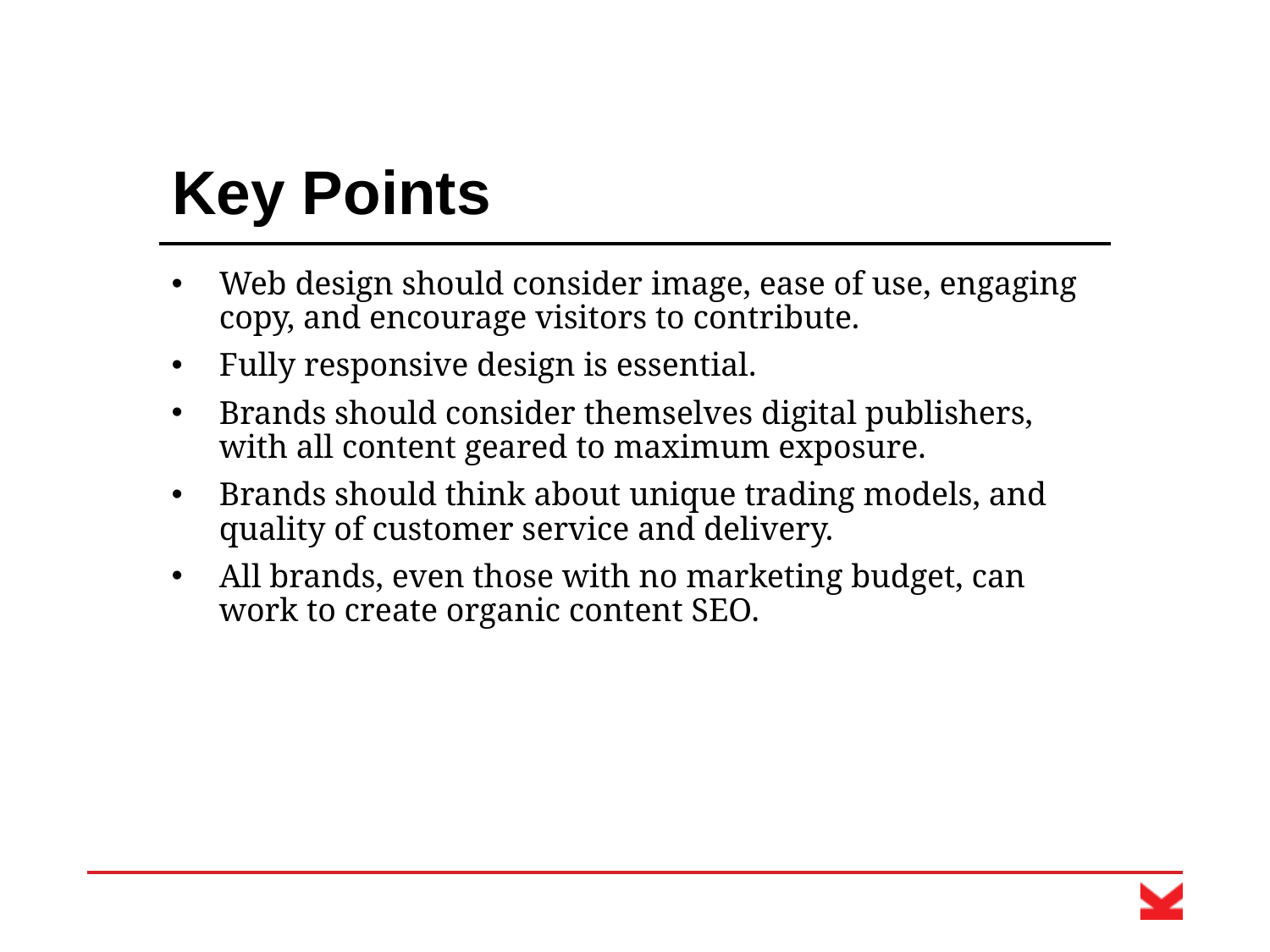

# Key Points
Web design should consider image, ease of use, engaging copy, and encourage visitors to contribute.
Fully responsive design is essential.
Brands should consider themselves digital publishers, with all content geared to maximum exposure.
Brands should think about unique trading models, and quality of customer service and delivery.
All brands, even those with no marketing budget, can work to create organic content SEO.